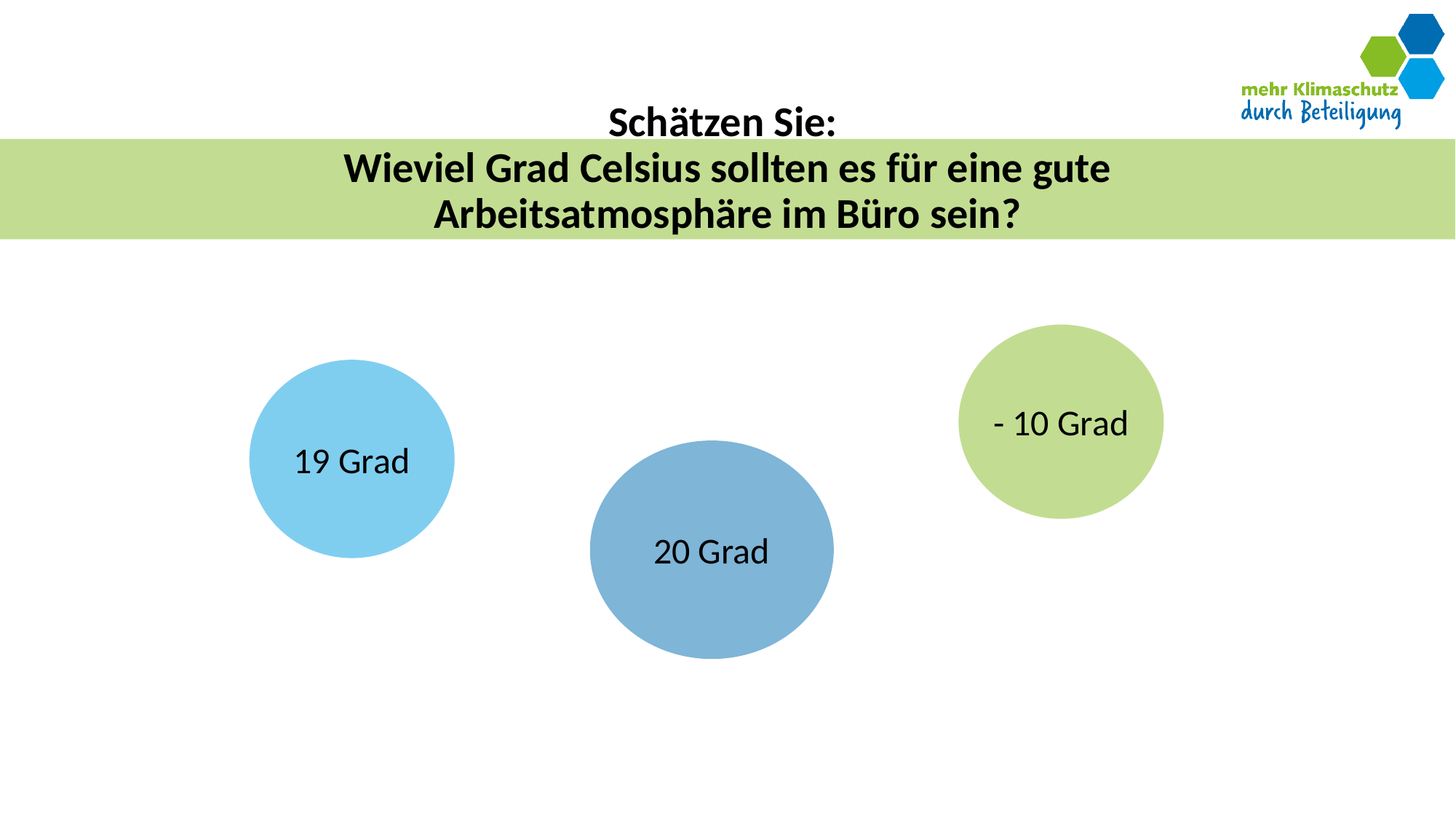

# Schätzen Sie: Wieviel Grad Celsius sollten es für eine gute Arbeitsatmosphäre im Büro sein?

- 10 Grad
19 Grad

20 Grad